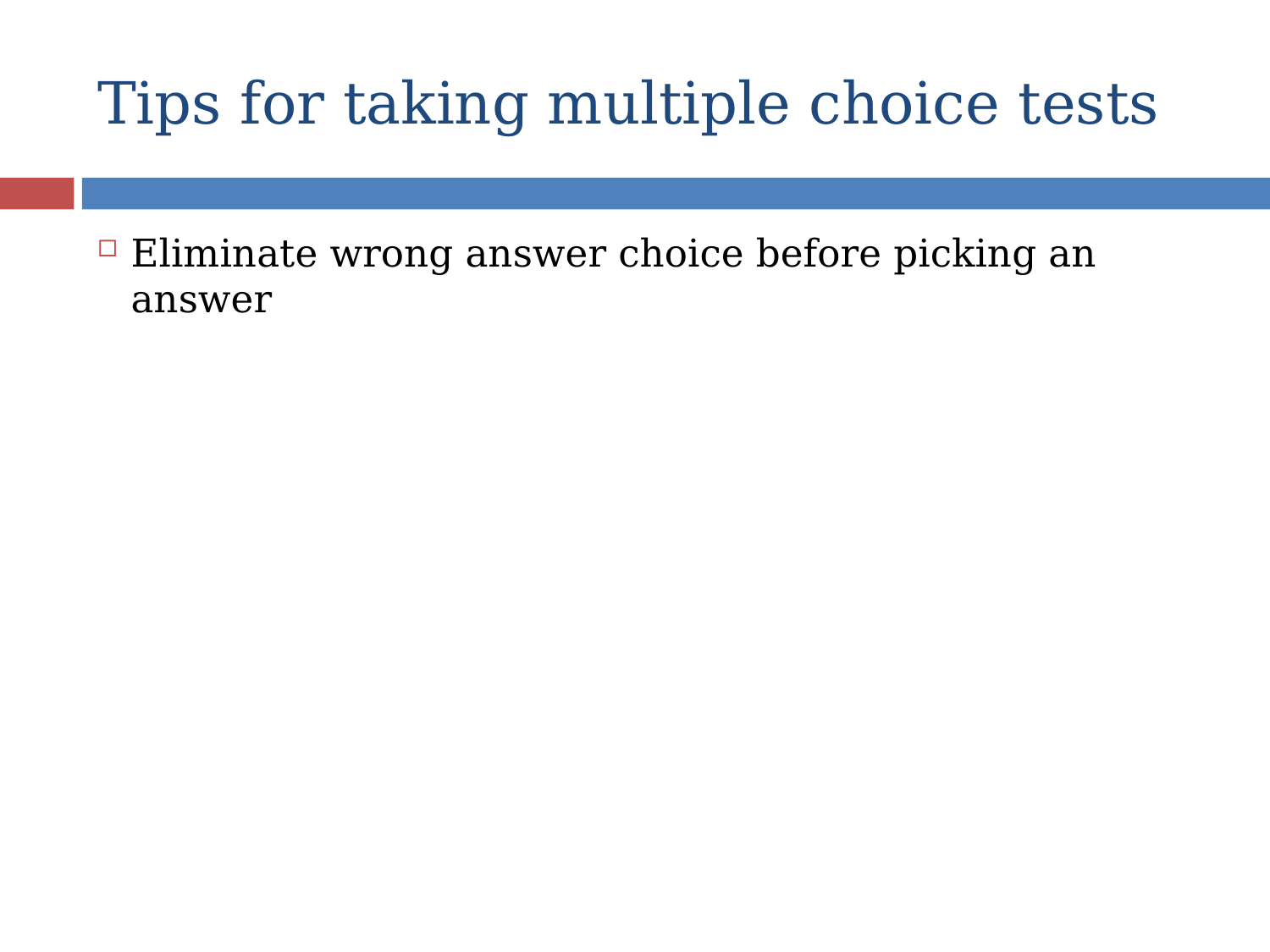

# Tips for taking multiple choice tests
Eliminate wrong answer choice before picking an answer